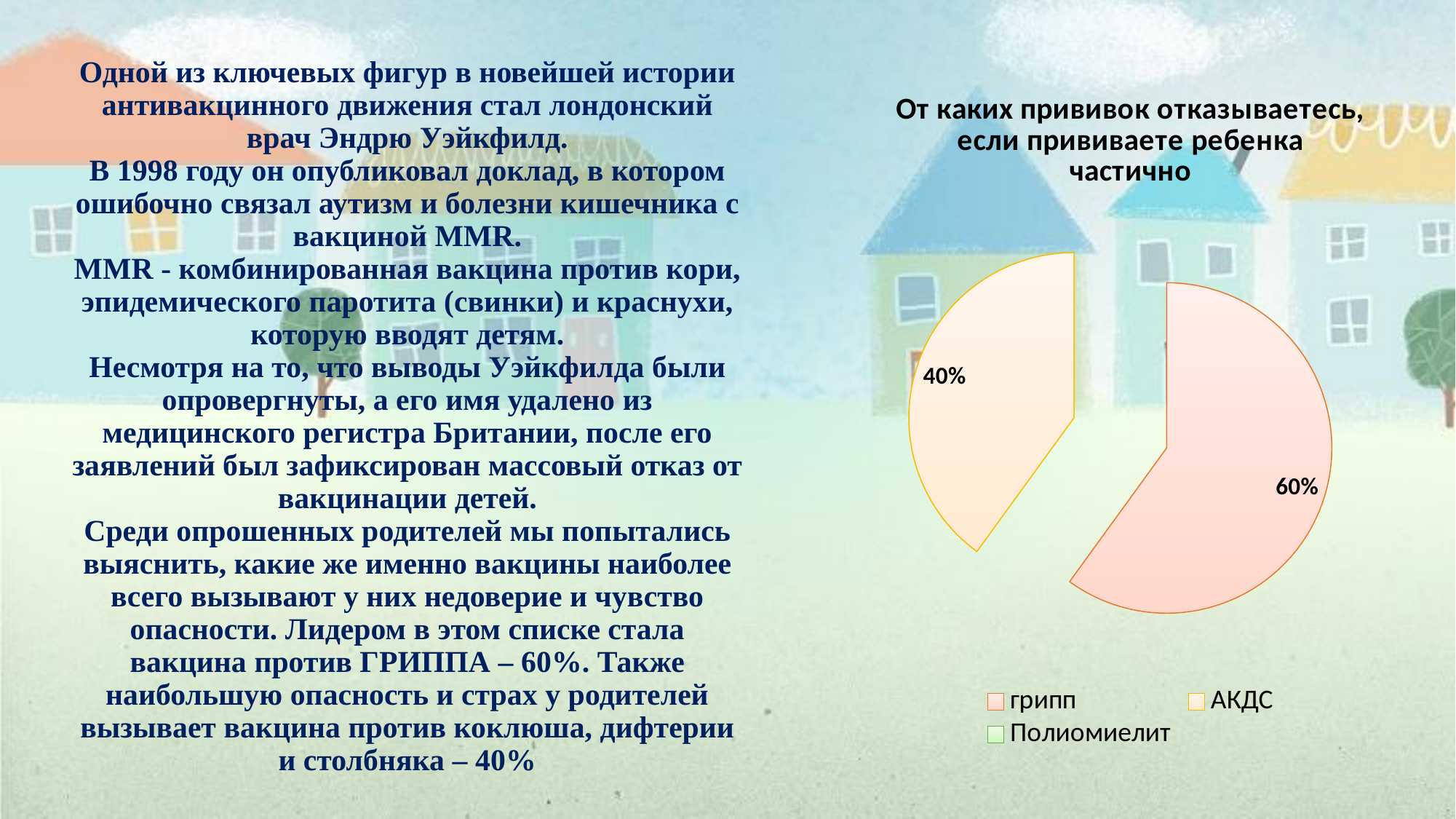

[unsupported chart]

# Одной из ключевых фигур в новейшей истории антивакцинного движения стал лондонский врач Эндрю Уэйкфилд. В 1998 году он опубликовал доклад, в котором ошибочно связал аутизм и болезни кишечника с вакциной MMR. MMR - комбинированная вакцина против кори, эпидемического паротита (свинки) и краснухи, которую вводят детям. Несмотря на то, что выводы Уэйкфилда были опровергнуты, а его имя удалено из медицинского регистра Британии, после его заявлений был зафиксирован массовый отказ от вакцинации детей. Среди опрошенных родителей мы попытались выяснить, какие же именно вакцины наиболее всего вызывают у них недоверие и чувство опасности. Лидером в этом списке стала вакцина против ГРИППА – 60%. Также наибольшую опасность и страх у родителей вызывает вакцина против коклюша, дифтерии и столбняка – 40%